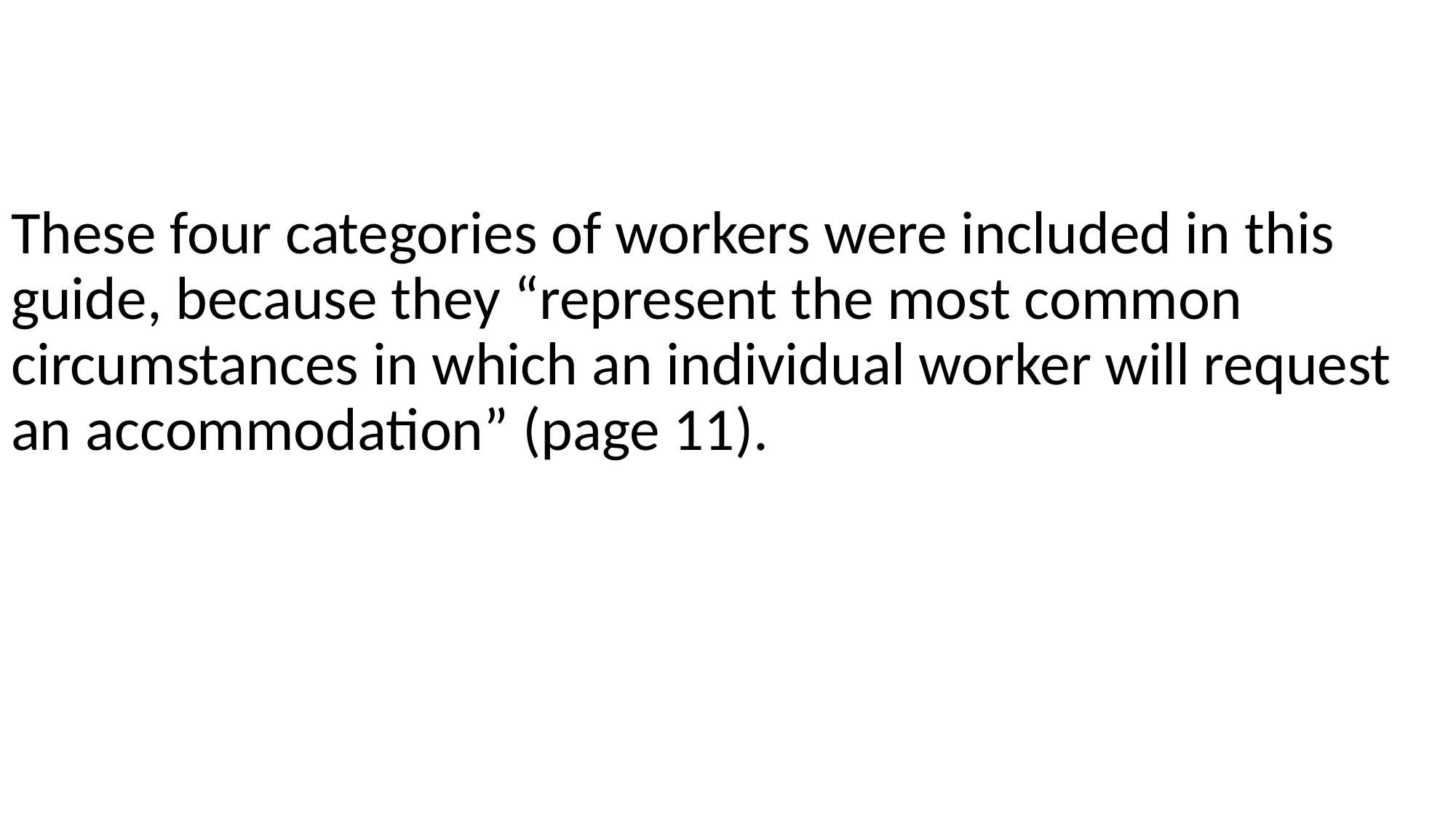

These four categories of workers were included in this guide, because they “represent the most common circumstances in which an individual worker will request an accommodation” (page 11).